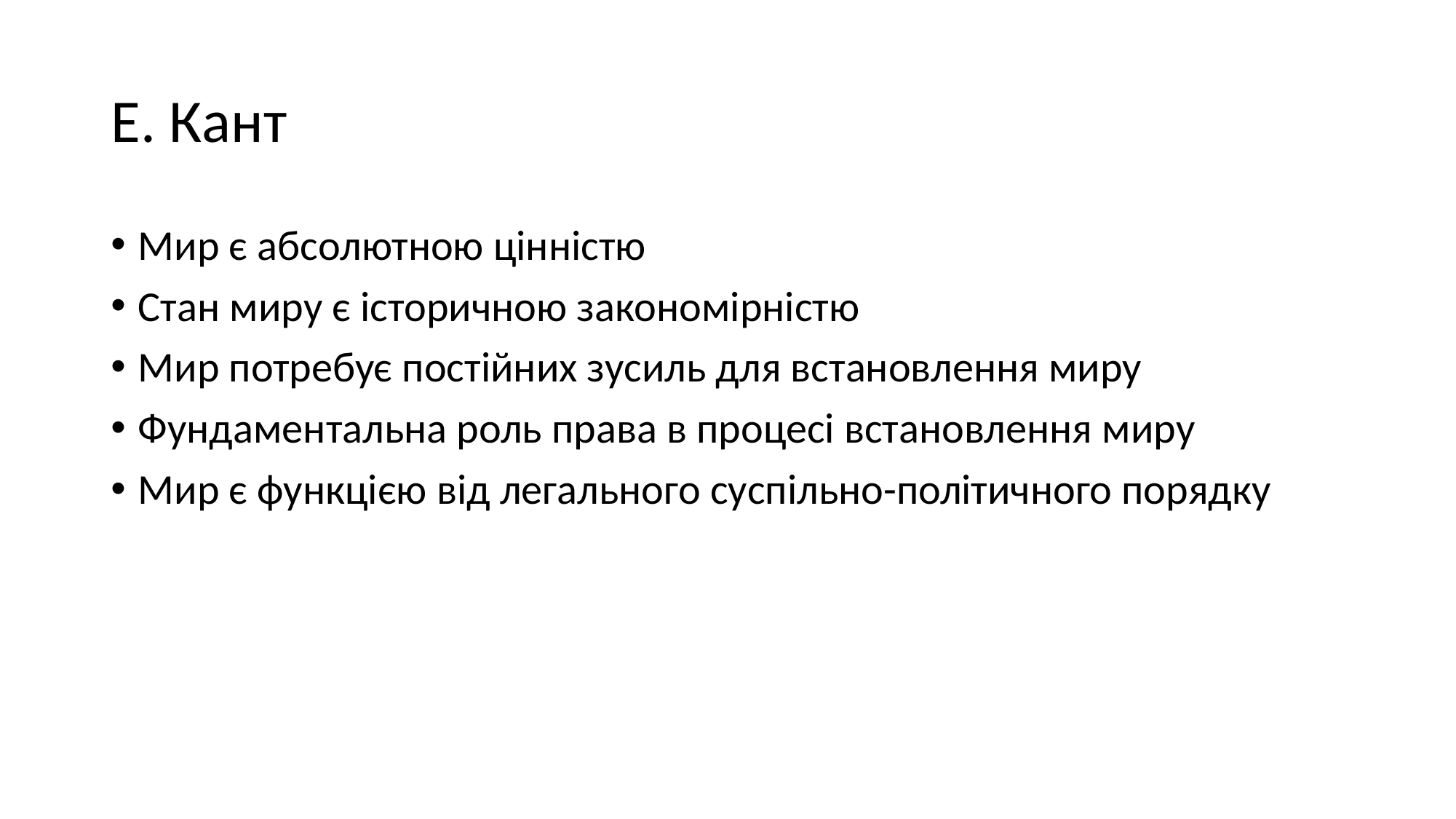

# Е. Кант
Мир є абсолютною цінністю
Стан миру є історичною закономірністю
Мир потребує постійних зусиль для встановлення миру
Фундаментальна роль права в процесі встановлення миру
Мир є функцією від легального суспільно-політичного порядку